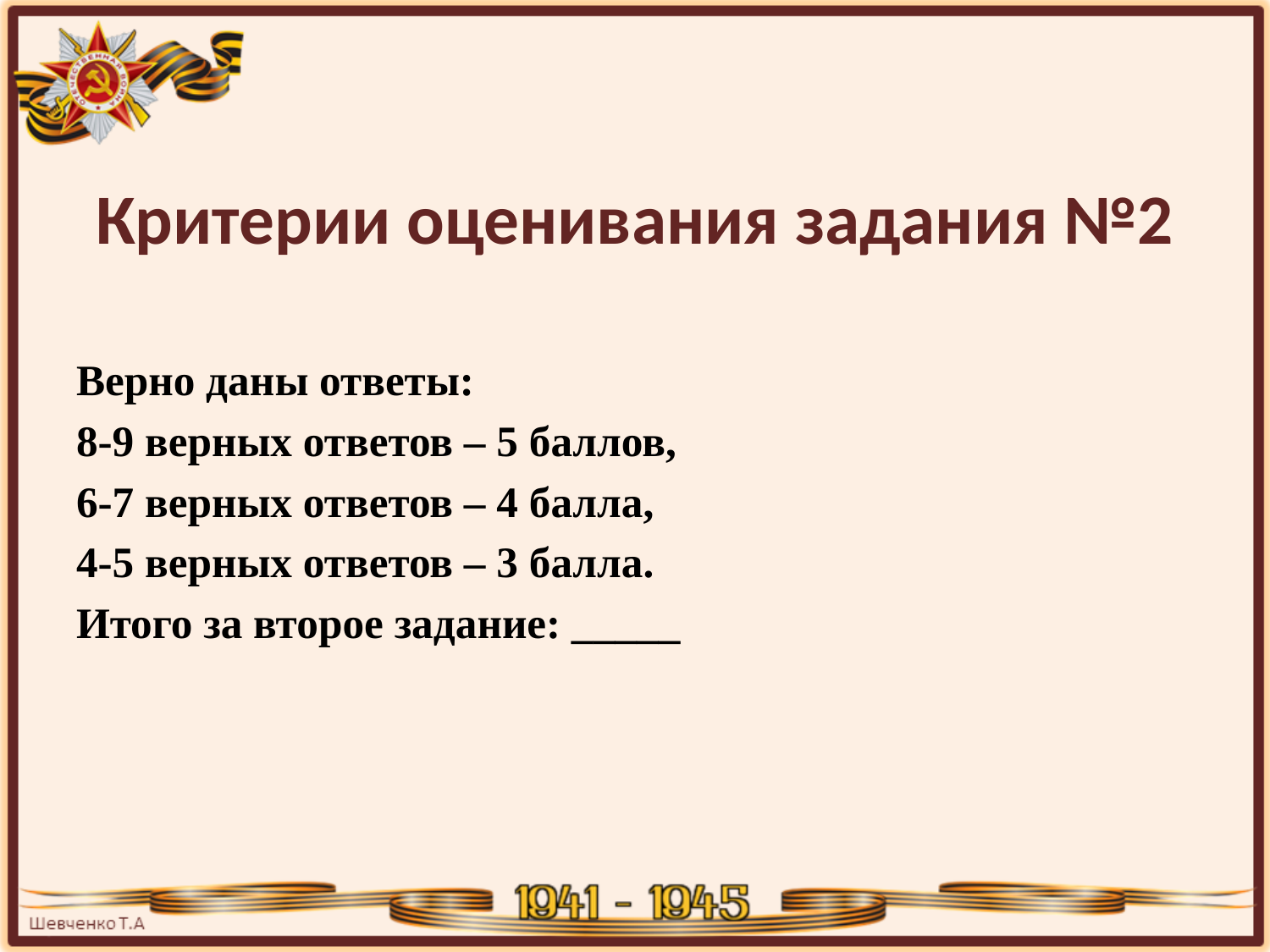

# Критерии оценивания задания №2
Верно даны ответы:
8-9 верных ответов – 5 баллов,
6-7 верных ответов – 4 балла,
4-5 верных ответов – 3 балла.
Итого за второе задание: _____